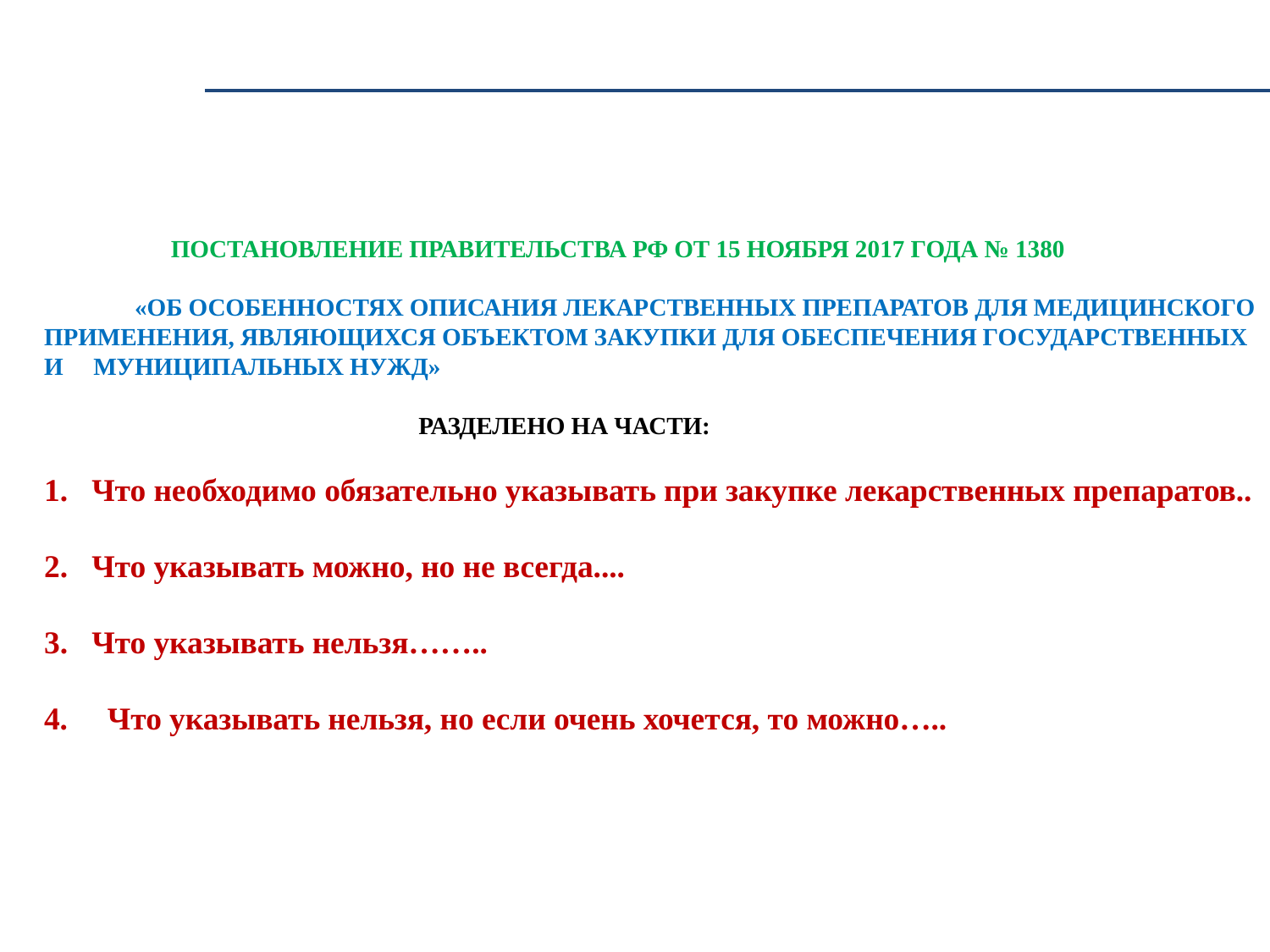

ПОСТАНОВЛЕНИЕ ПРАВИТЕЛЬСТВА РФ ОТ 15 НОЯБРЯ 2017 ГОДА № 1380

               «ОБ ОСОБЕННОСТЯХ ОПИСАНИЯ ЛЕКАРСТВЕННЫХ ПРЕПАРАТОВ ДЛЯ МЕДИЦИНСКОГО ПРИМЕНЕНИЯ, ЯВЛЯЮЩИХСЯ ОБЪЕКТОМ ЗАКУПКИ ДЛЯ ОБЕСПЕЧЕНИЯ ГОСУДАРСТВЕННЫХ И     МУНИЦИПАЛЬНЫХ НУЖД»

                                                              РАЗДЕЛЕНО НА ЧАСТИ:

Что необходимо обязательно указывать при закупке лекарственных препаратов..

Что указывать можно, но не всегда....

Что указывать нельзя……..

4.     Что указывать нельзя, но если очень хочется, то можно…..